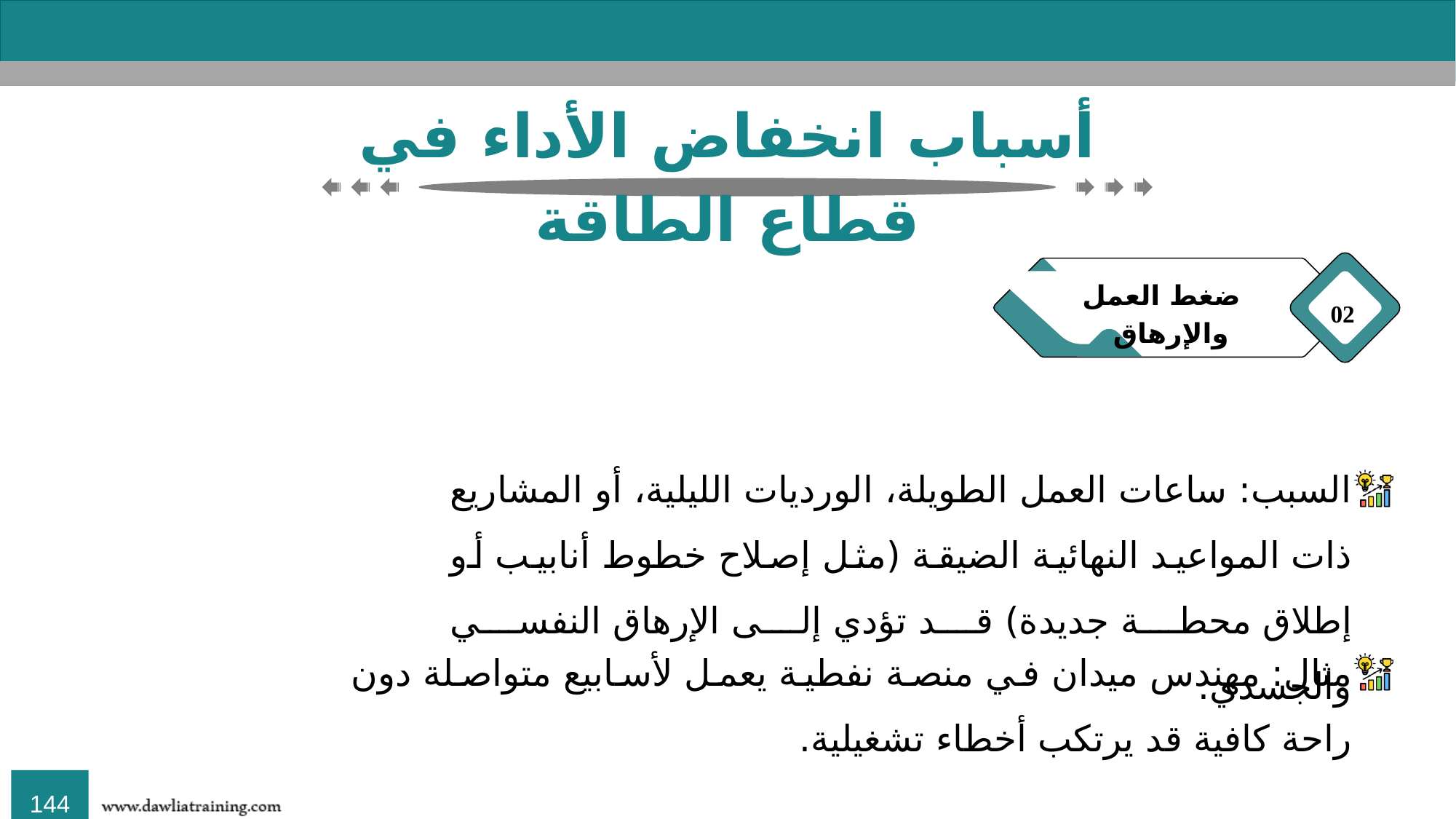

أسباب انخفاض الأداء في قطاع الطاقة

ضغط العمل والإرهاق
02
السبب: ساعات العمل الطويلة، الورديات الليلية، أو المشاريع ذات المواعيد النهائية الضيقة (مثل إصلاح خطوط أنابيب أو إطلاق محطة جديدة) قد تؤدي إلى الإرهاق النفسي والجسدي.
مثال: مهندس ميدان في منصة نفطية يعمل لأسابيع متواصلة دون راحة كافية قد يرتكب أخطاء تشغيلية.